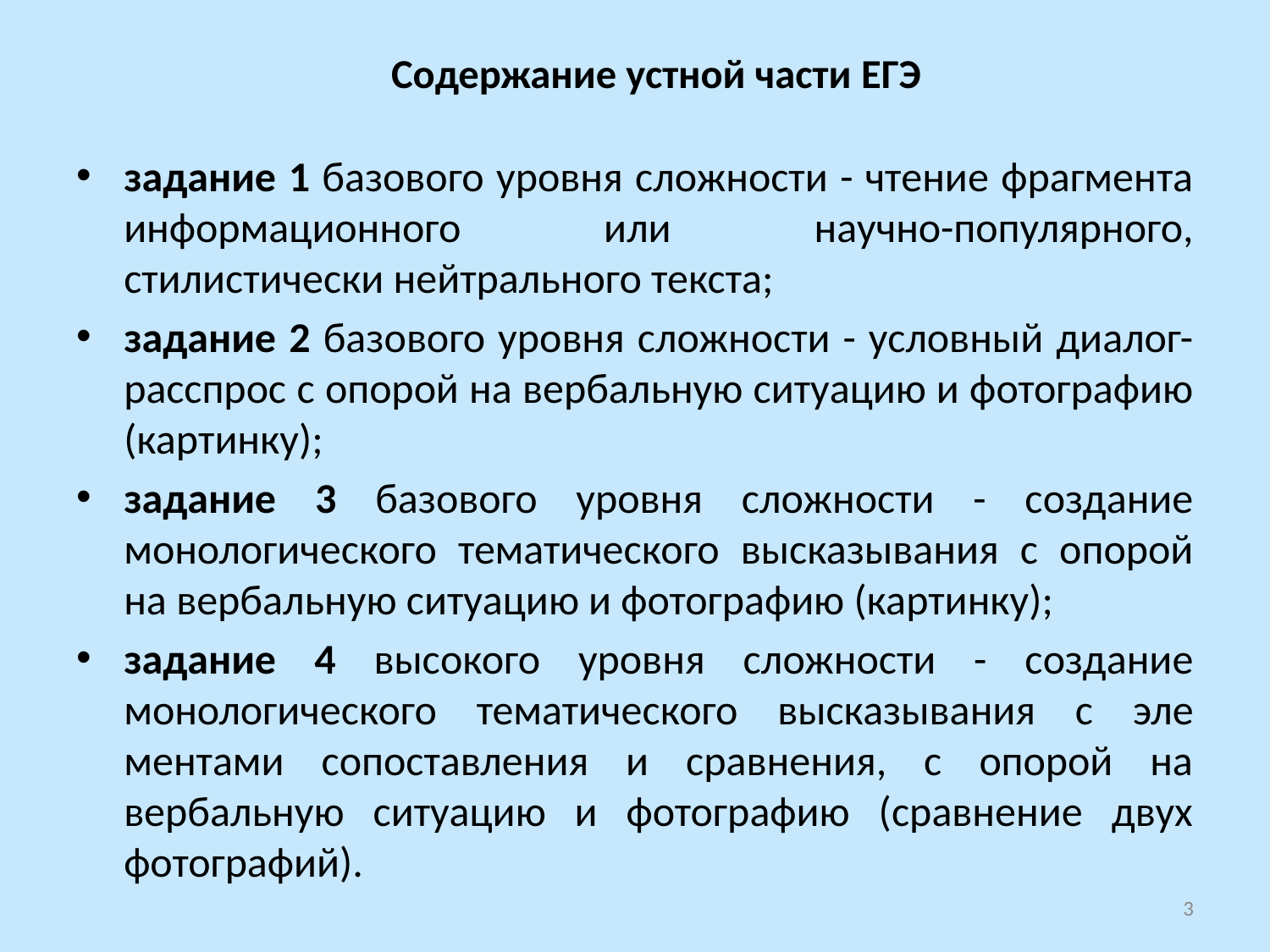

# Содержание устной части ЕГЭ
задание 1 базового уровня сложности - чтение фрагмента информационного или научно-популярного, стилистически нейтрального текста;
задание 2 базового уровня сложности - условный диалог-расспрос с опорой на вербальную ситуацию и фотографию (картинку);
задание 3 базового уровня сложности - создание монологического тематического высказывания с опорой на вербальную ситуацию и фотографию (картинку);
задание 4 высокого уровня сложности - создание монологического тематического высказывания с эле­ментами сопоставления и сравнения, с опорой на вербальную ситуацию и фотографию (сравнение двух фотографий).
3